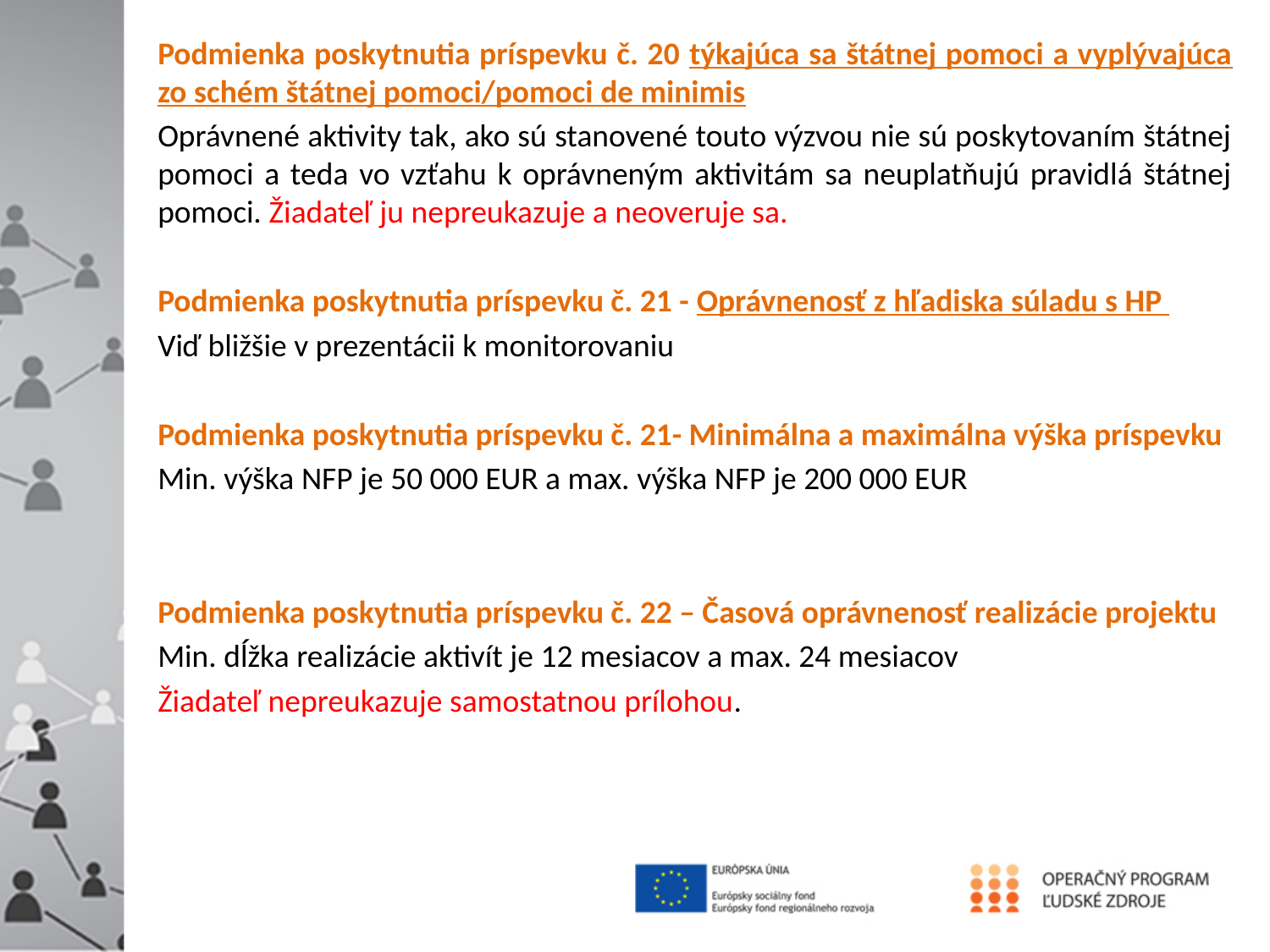

Podmienka poskytnutia príspevku č. 20 týkajúca sa štátnej pomoci a vyplývajúca zo schém štátnej pomoci/pomoci de minimis
Oprávnené aktivity tak, ako sú stanovené touto výzvou nie sú poskytovaním štátnej pomoci a teda vo vzťahu k oprávneným aktivitám sa neuplatňujú pravidlá štátnej pomoci. Žiadateľ ju nepreukazuje a neoveruje sa.

Podmienka poskytnutia príspevku č. 21 - Oprávnenosť z hľadiska súladu s HP
Viď bližšie v prezentácii k monitorovaniu

Podmienka poskytnutia príspevku č. 21- Minimálna a maximálna výška príspevku
Min. výška NFP je 50 000 EUR a max. výška NFP je 200 000 EUR

Podmienka poskytnutia príspevku č. 22 – Časová oprávnenosť realizácie projektu
Min. dĺžka realizácie aktivít je 12 mesiacov a max. 24 mesiacov
Žiadateľ nepreukazuje samostatnou prílohou.